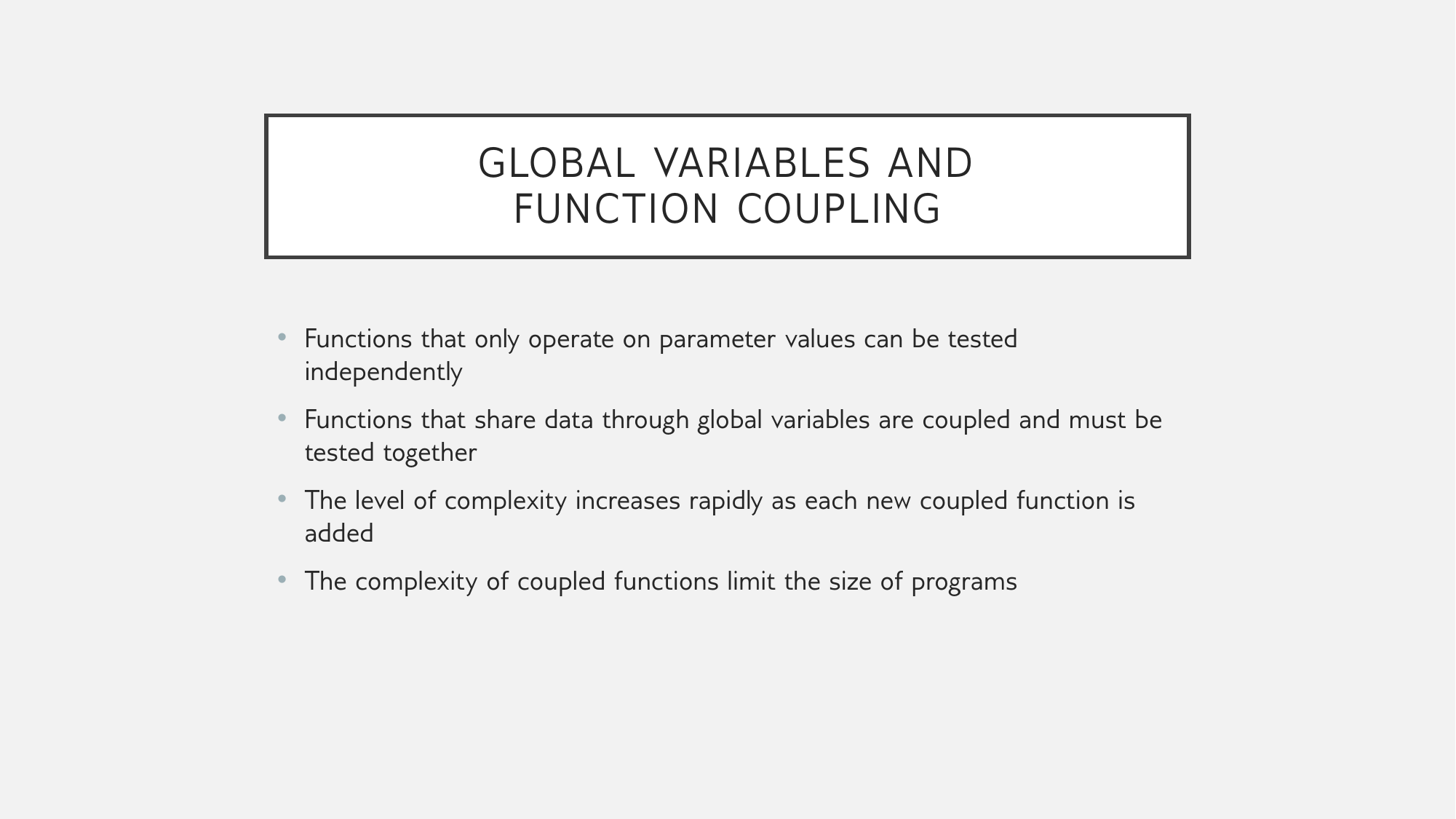

# Global Variables AND Function coupling
Functions that only operate on parameter values can be tested independently
Functions that share data through global variables are coupled and must be tested together
The level of complexity increases rapidly as each new coupled function is added
The complexity of coupled functions limit the size of programs